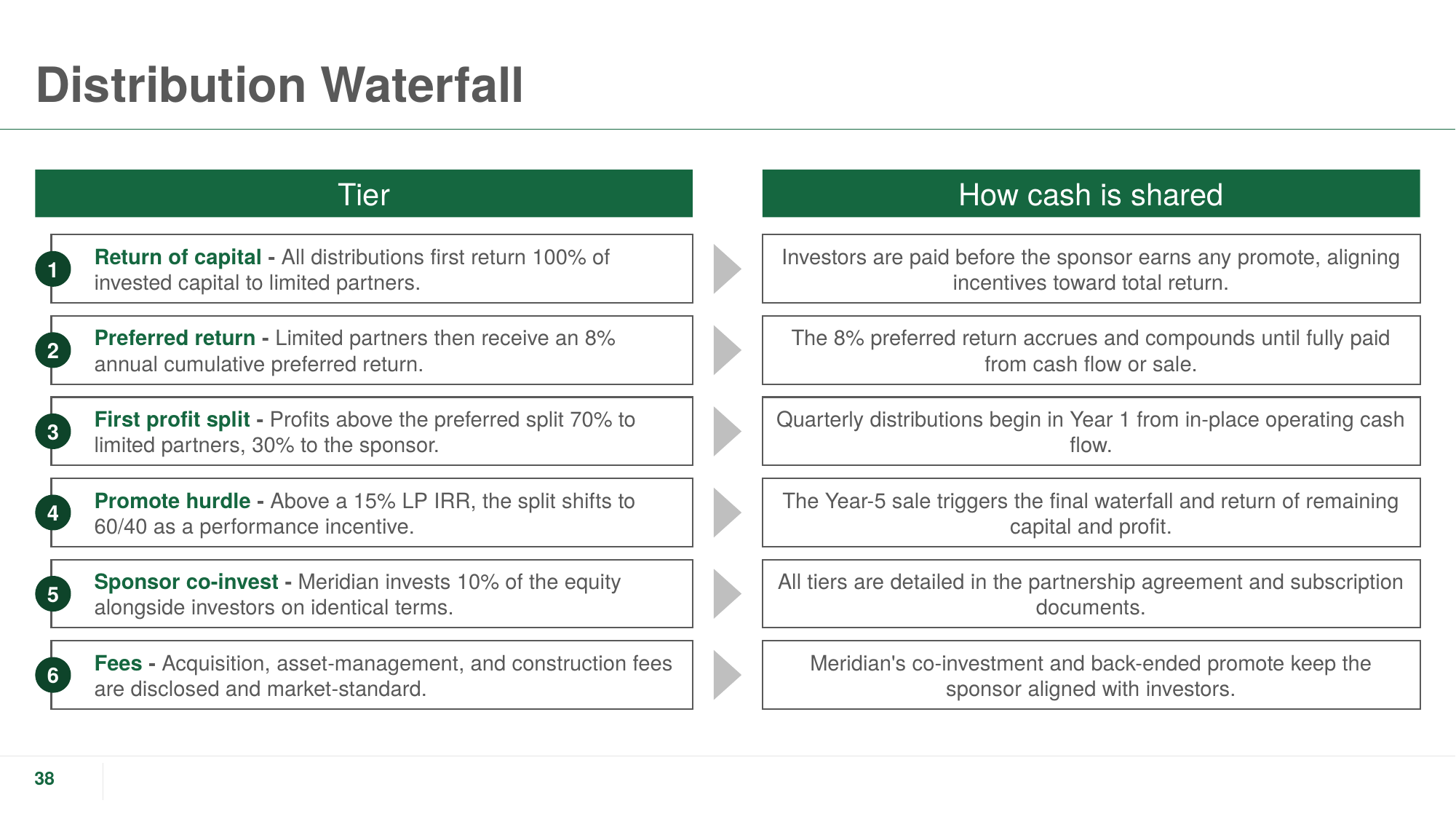

# Distribution Waterfall
Tier
How cash is shared
Return of capital - All distributions first return 100% of invested capital to limited partners.
Investors are paid before the sponsor earns any promote, aligning incentives toward total return.
1

Preferred return - Limited partners then receive an 8% annual cumulative preferred return.
The 8% preferred return accrues and compounds until fully paid from cash flow or sale.
2

First profit split - Profits above the preferred split 70% to limited partners, 30% to the sponsor.
Quarterly distributions begin in Year 1 from in-place operating cash flow.
3

Promote hurdle - Above a 15% LP IRR, the split shifts to 60/40 as a performance incentive.
The Year-5 sale triggers the final waterfall and return of remaining capital and profit.
4

Sponsor co-invest - Meridian invests 10% of the equity alongside investors on identical terms.
All tiers are detailed in the partnership agreement and subscription documents.
5

Fees - Acquisition, asset-management, and construction fees are disclosed and market-standard.
Meridian's co-investment and back-ended promote keep the sponsor aligned with investors.
6

38